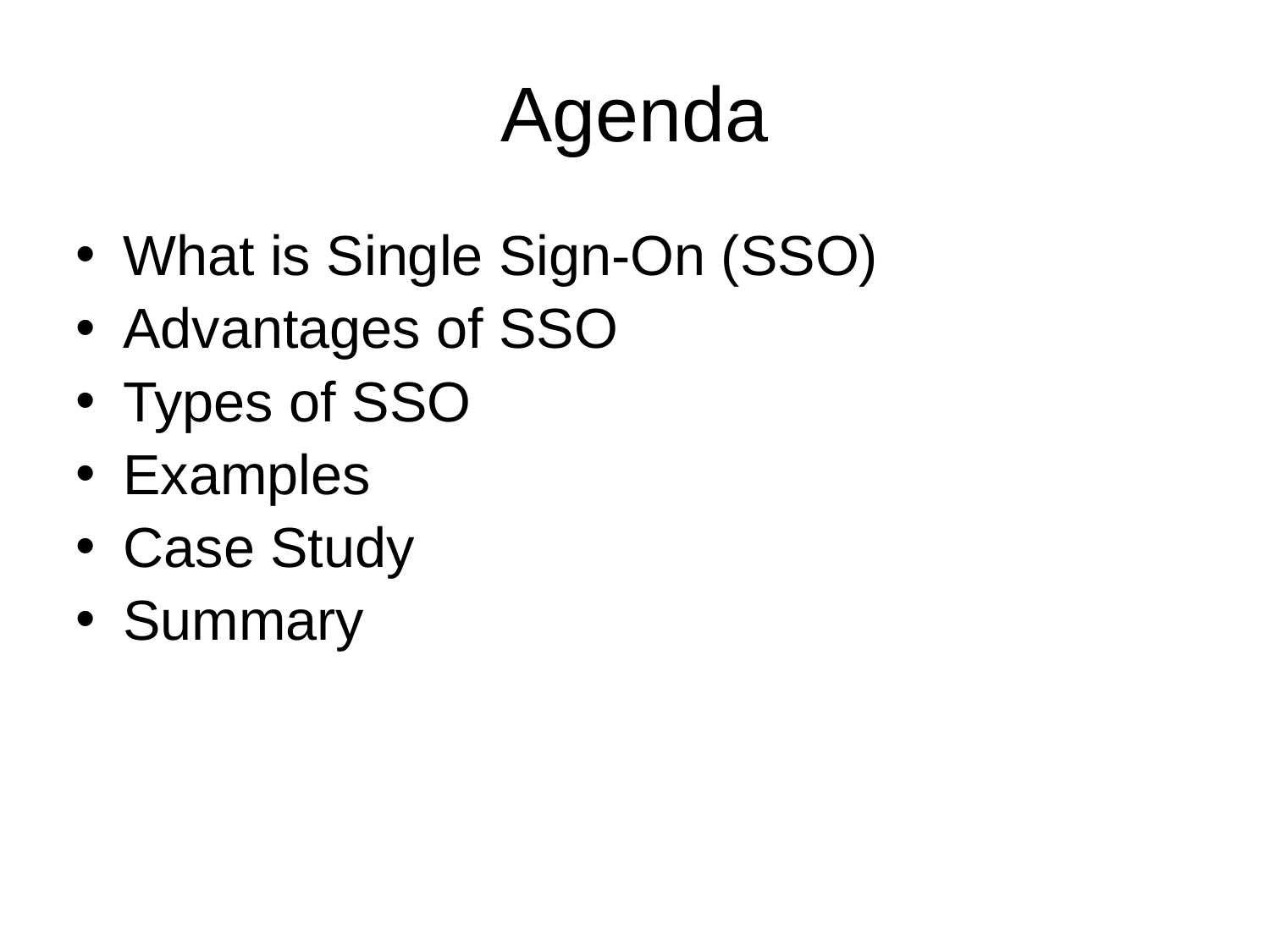

# Agenda
What is Single Sign-On (SSO)
Advantages of SSO
Types of SSO
Examples
Case Study
Summary